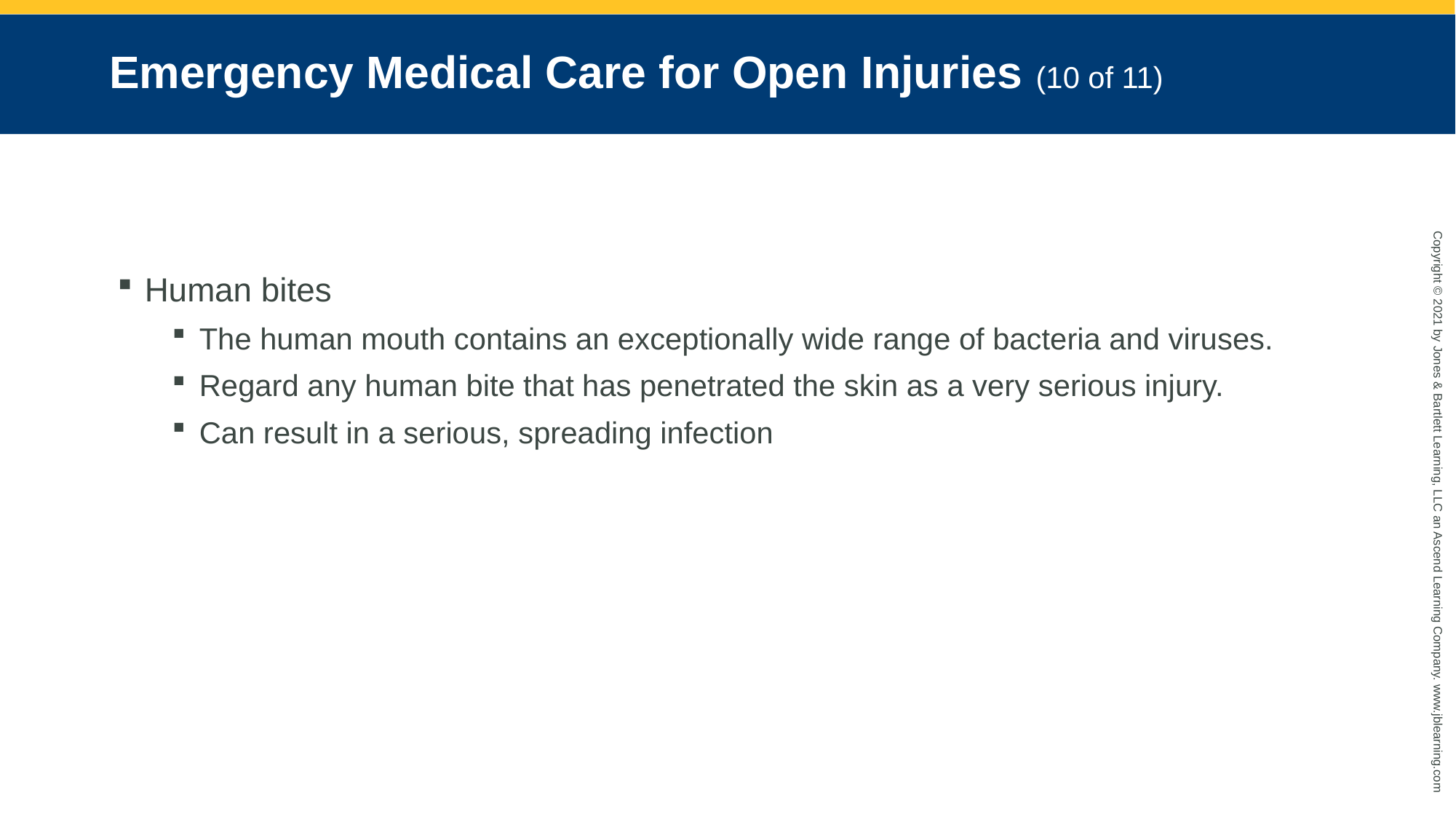

# Emergency Medical Care for Open Injuries (10 of 11)
Human bites
The human mouth contains an exceptionally wide range of bacteria and viruses.
Regard any human bite that has penetrated the skin as a very serious injury.
Can result in a serious, spreading infection